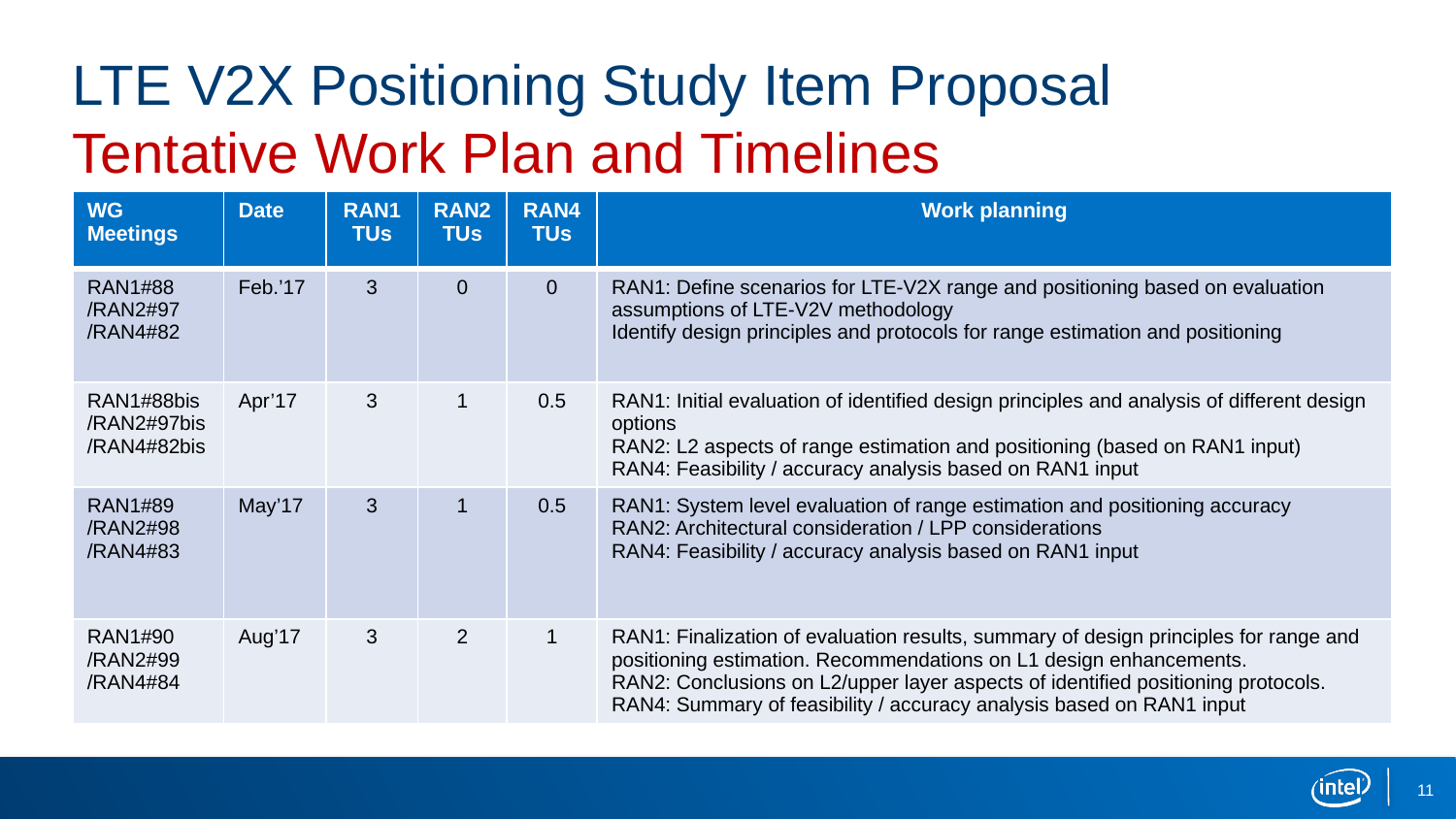

# LTE V2X Positioning Study Item Proposal Tentative Work Plan and Timelines
| WG Meetings | Date | RAN1 TUs | RAN2 TUs | RAN4 TUs | Work planning |
| --- | --- | --- | --- | --- | --- |
| RAN1#88 /RAN2#97 /RAN4#82 | Feb.’17 | 3 | 0 | 0 | RAN1: Define scenarios for LTE-V2X range and positioning based on evaluation assumptions of LTE-V2V methodology Identify design principles and protocols for range estimation and positioning |
| RAN1#88bis /RAN2#97bis /RAN4#82bis | Apr’17 | 3 | 1 | 0.5 | RAN1: Initial evaluation of identified design principles and analysis of different design options RAN2: L2 aspects of range estimation and positioning (based on RAN1 input) RAN4: Feasibility / accuracy analysis based on RAN1 input |
| RAN1#89 /RAN2#98 /RAN4#83 | May’17 | 3 | 1 | 0.5 | RAN1: System level evaluation of range estimation and positioning accuracy RAN2: Architectural consideration / LPP considerations RAN4: Feasibility / accuracy analysis based on RAN1 input |
| RAN1#90 /RAN2#99 /RAN4#84 | Aug’17 | 3 | 2 | 1 | RAN1: Finalization of evaluation results, summary of design principles for range and positioning estimation. Recommendations on L1 design enhancements. RAN2: Conclusions on L2/upper layer aspects of identified positioning protocols. RAN4: Summary of feasibility / accuracy analysis based on RAN1 input |

11